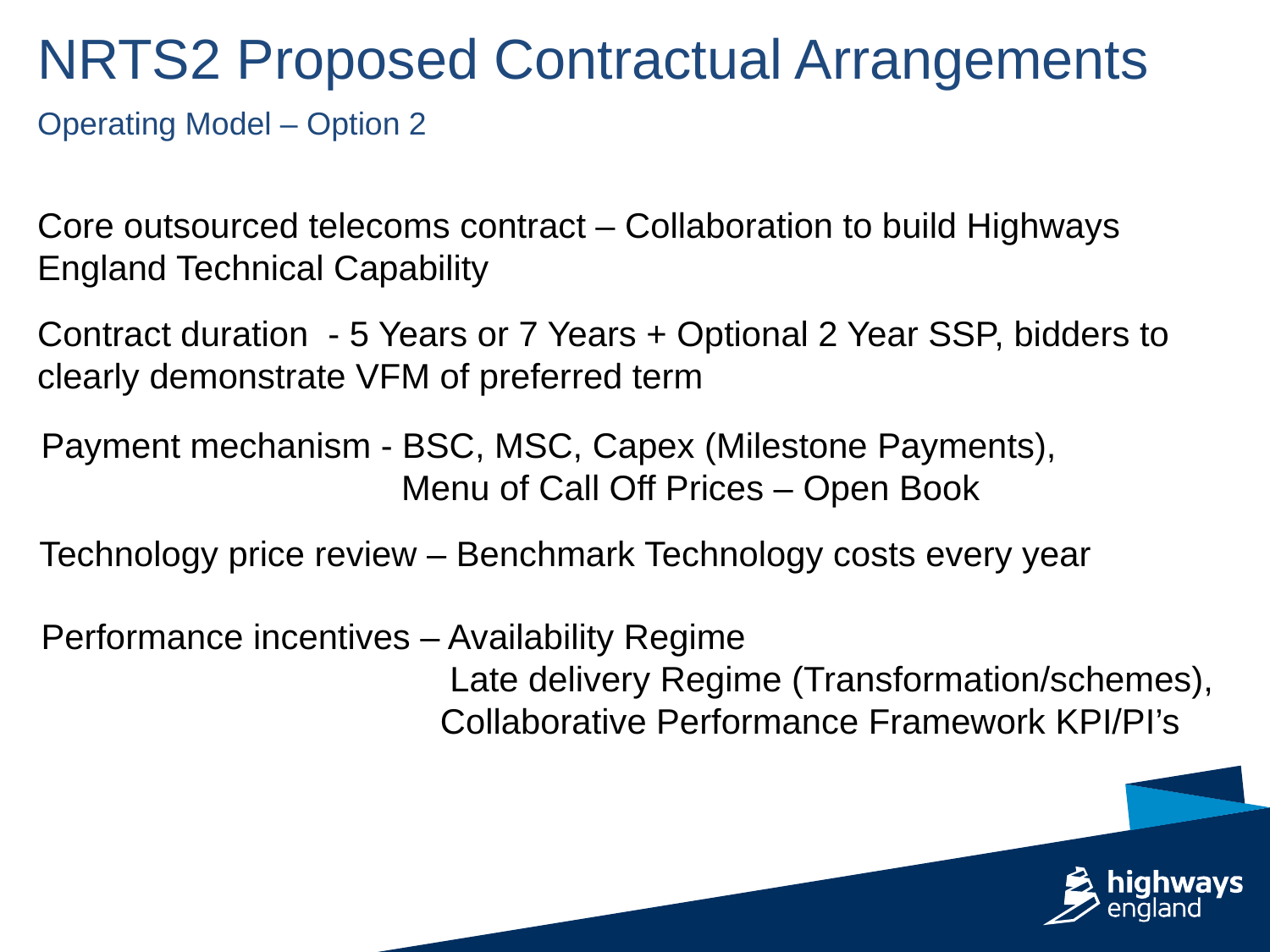

NRTS2 Proposed Contractual Arrangements
Operating Model – Option 2
Core outsourced telecoms contract – Collaboration to build Highways England Technical Capability
Contract duration  - 5 Years or 7 Years + Optional 2 Year SSP, bidders to clearly demonstrate VFM of preferred term
Payment mechanism - BSC, MSC, Capex (Milestone Payments),
                                     Menu of Call Off Prices – Open Book
 Technology price review – Benchmark Technology costs every year
Performance incentives – Availability Regime
                                          Late delivery Regime (Transformation/schemes),
                                         Collaborative Performance Framework KPI/PI’s